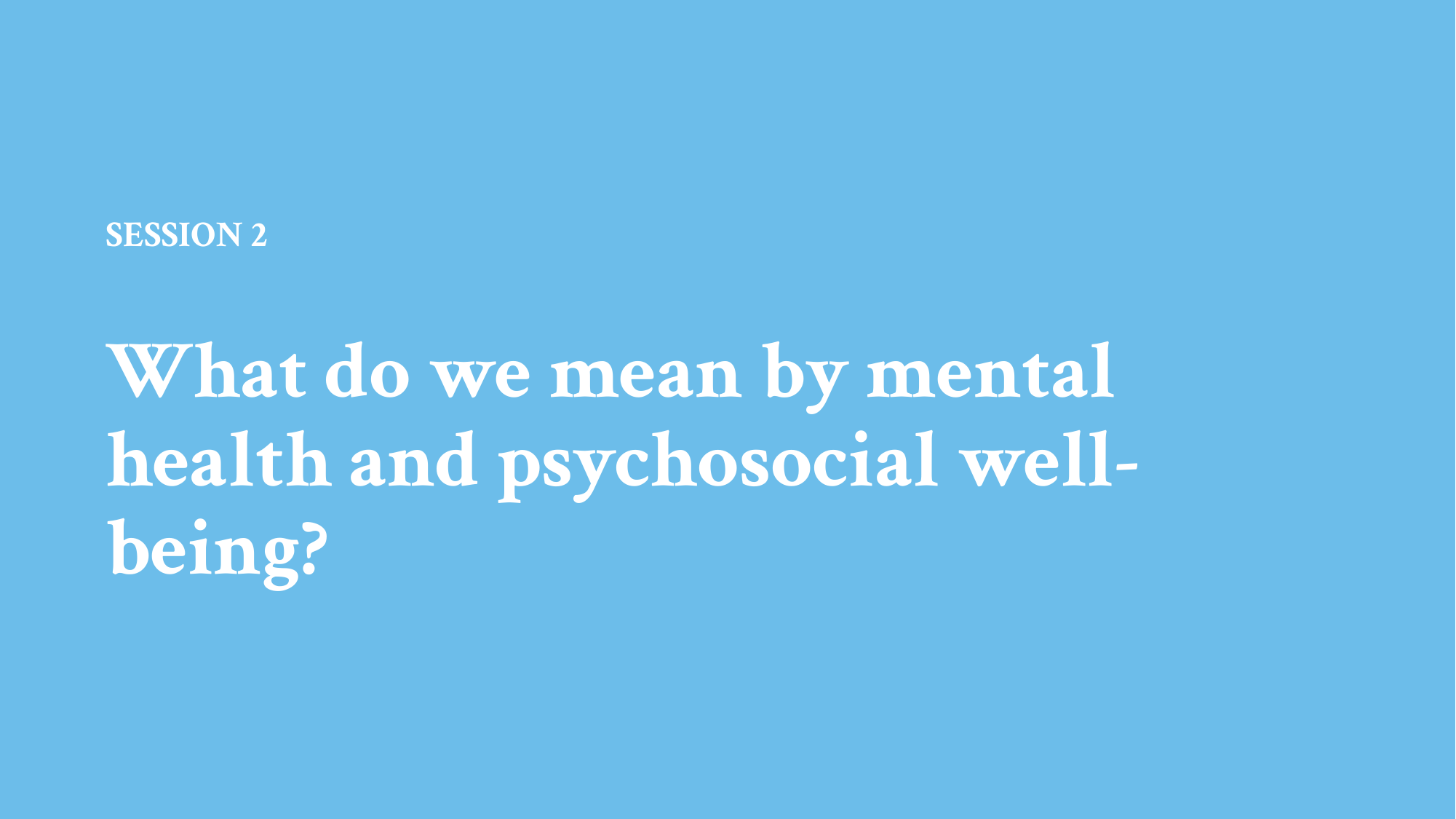

SESSION 2
What do we mean by mental health and psychosocial well-being?